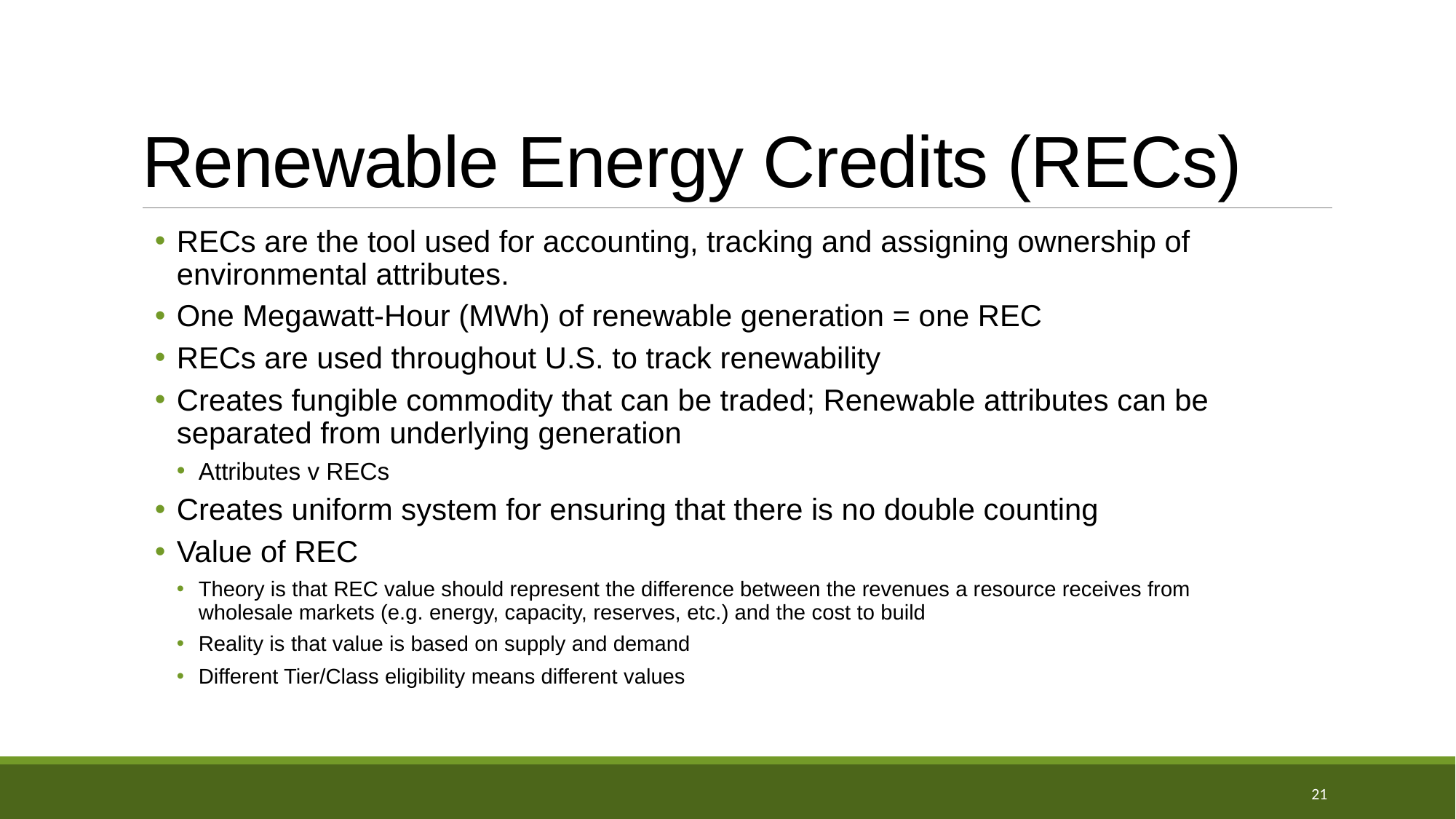

# Renewable Energy Credits (RECs)
RECs are the tool used for accounting, tracking and assigning ownership of environmental attributes.  ​
One Megawatt-Hour (MWh) of renewable generation = one REC​
RECs are used throughout U.S. to track renewability​
Creates fungible commodity that can be traded​; Renewable attributes can be separated from underlying generation​
Attributes v RECs
Creates uniform system for ensuring that there is no double counting​
Value of REC
Theory is that REC value should represent the difference between the revenues a resource receives from wholesale markets (e.g. energy, capacity, reserves, etc.) and the cost to build​
Reality is that value is based on supply and demand​
Different Tier/Class eligibility means different values

21